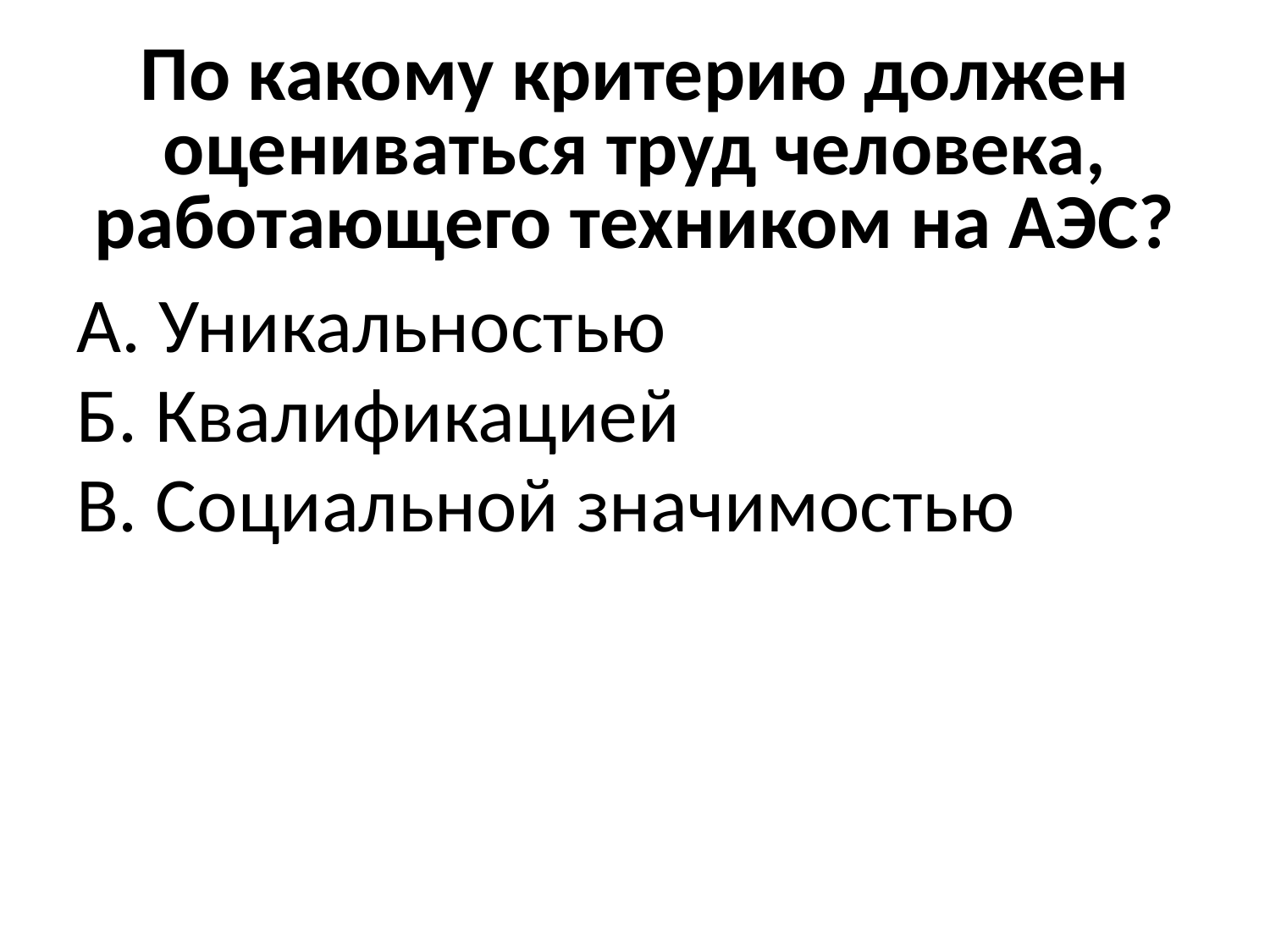

# По какому критерию должен оцениваться труд человека, работающего техником на АЭС?
А. Уникальностью
Б. Квалификацией
В. Социальной значимостью